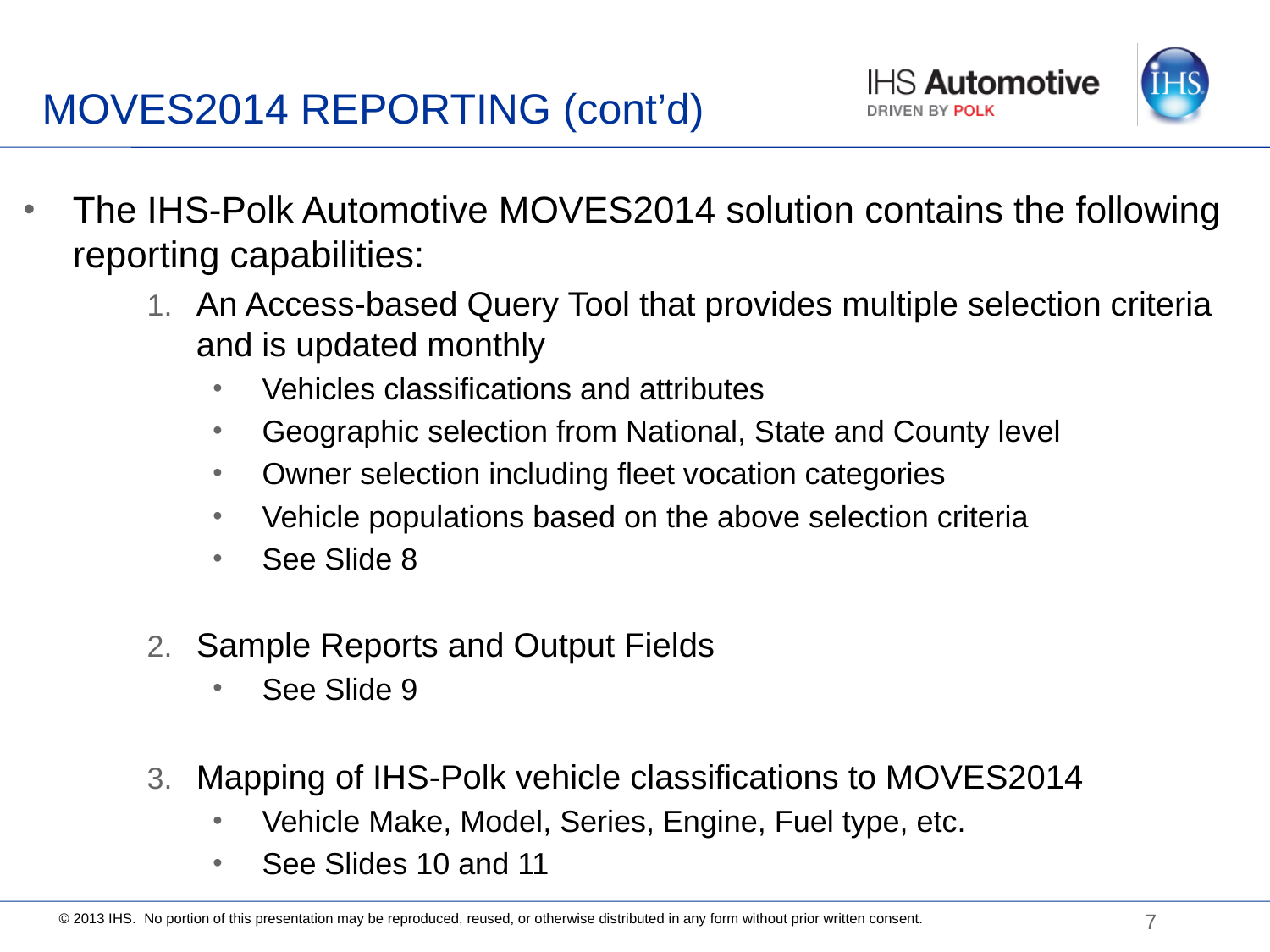

# MOVES2014 REPORTING (cont’d)
The IHS-Polk Automotive MOVES2014 solution contains the following reporting capabilities:
An Access-based Query Tool that provides multiple selection criteria and is updated monthly
Vehicles classifications and attributes
Geographic selection from National, State and County level
Owner selection including fleet vocation categories
Vehicle populations based on the above selection criteria
See Slide 8

Sample Reports and Output Fields
See Slide 9

Mapping of IHS-Polk vehicle classifications to MOVES2014
Vehicle Make, Model, Series, Engine, Fuel type, etc.
See Slides 10 and 11

7